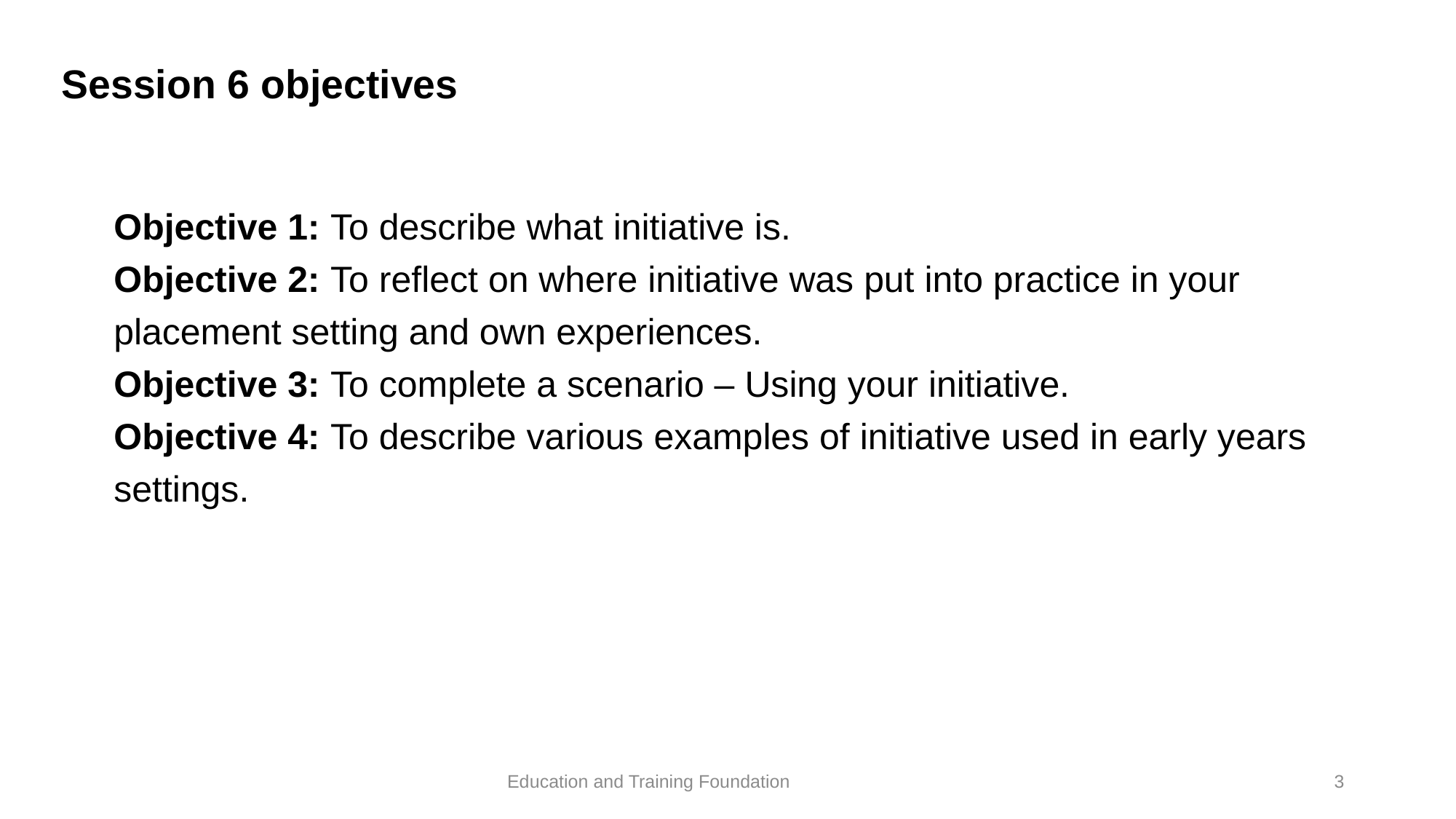

# Session 6 objectives
Objective 1: To describe what initiative is.
Objective 2: To reflect on where initiative was put into practice in your placement setting and own experiences.
Objective 3: To complete a scenario – Using your initiative.
Objective 4: To describe various examples of initiative used in early years settings.

3
Education and Training Foundation